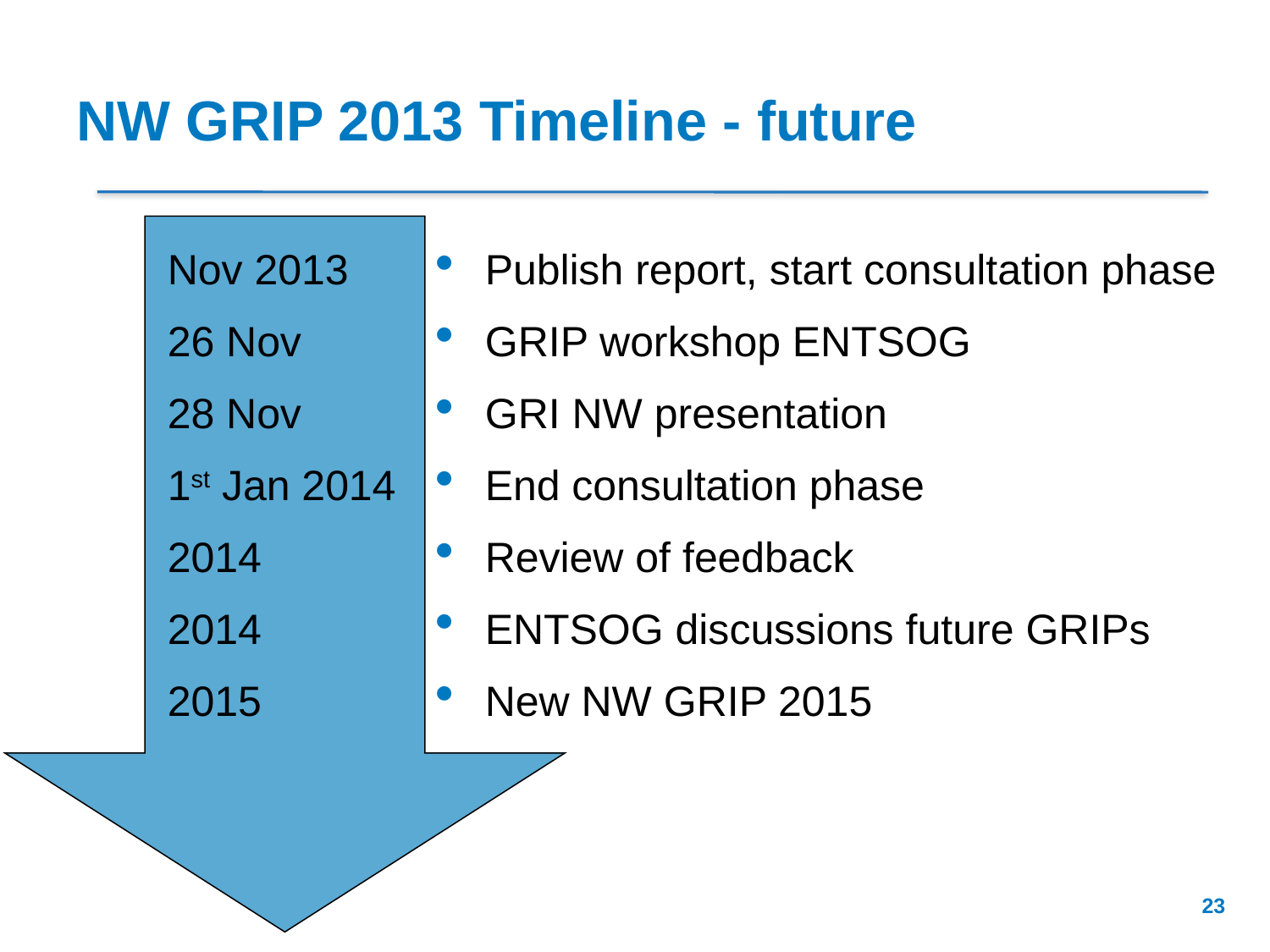

# NW GRIP 2013 Timeline - future

Nov 2013
26 Nov
28 Nov
1st Jan 2014
2014
2014
2015

Publish report, start consultation phase
GRIP workshop ENTSOG
GRI NW presentation
End consultation phase
Review of feedback
ENTSOG discussions future GRIPs
New NW GRIP 2015
23